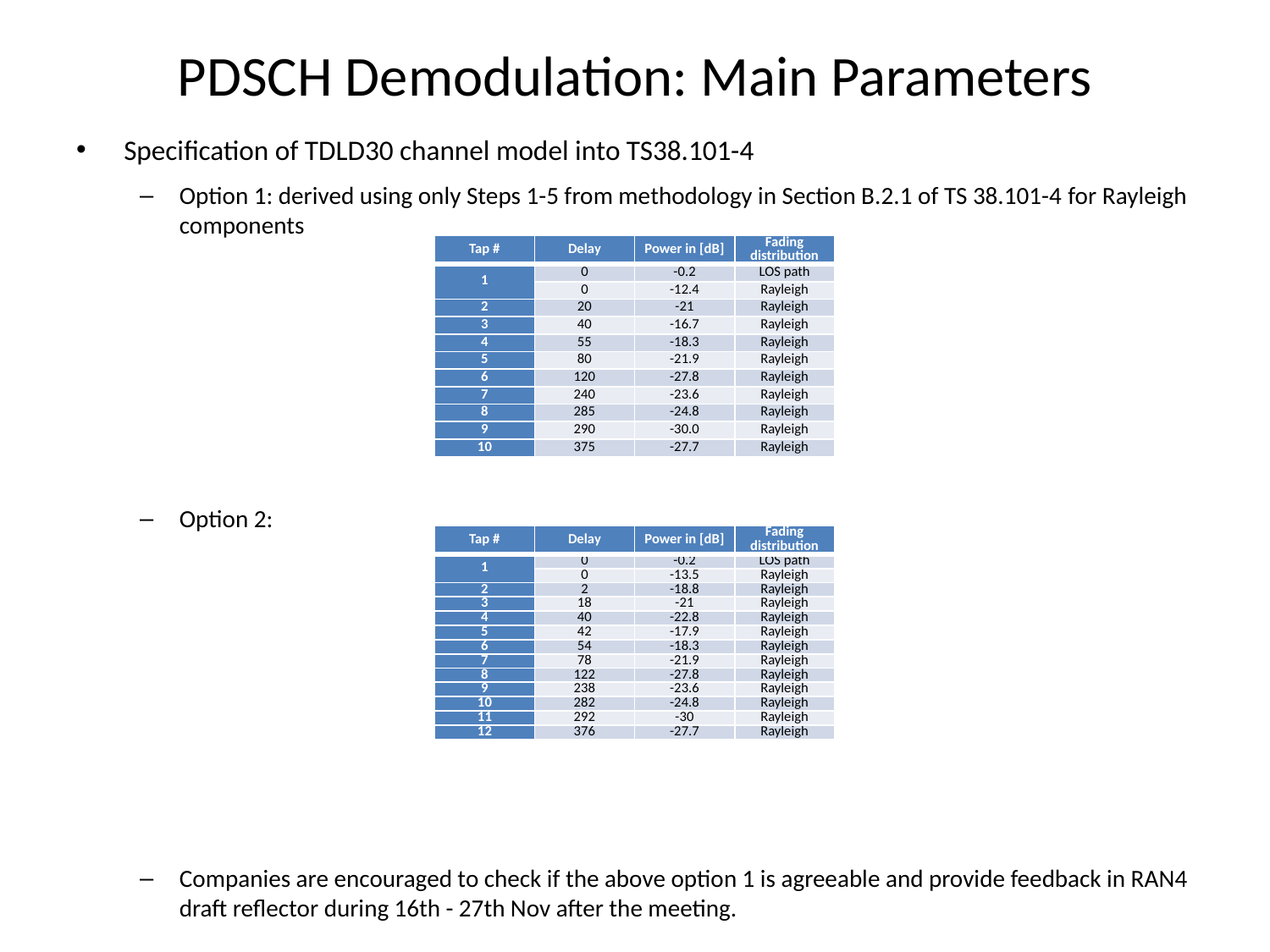

# PDSCH Demodulation: Main Parameters
Specification of TDLD30 channel model into TS38.101-4
Option 1: derived using only Steps 1-5 from methodology in Section B.2.1 of TS 38.101-4 for Rayleigh components

Option 2:

Companies are encouraged to check if the above option 1 is agreeable and provide feedback in RAN4 draft reflector during 16th - 27th Nov after the meeting.
| Tap # | Delay | Power in [dB] | Fading distribution |
| --- | --- | --- | --- |
| 1 | 0 | -0.2 | LOS path |
|  | 0 | -12.4 | Rayleigh |
| 2 | 20 | -21 | Rayleigh |
| 3 | 40 | -16.7 | Rayleigh |
| 4 | 55 | -18.3 | Rayleigh |
| 5 | 80 | -21.9 | Rayleigh |
| 6 | 120 | -27.8 | Rayleigh |
| 7 | 240 | -23.6 | Rayleigh |
| 8 | 285 | -24.8 | Rayleigh |
| 9 | 290 | -30.0 | Rayleigh |
| 10 | 375 | -27.7 | Rayleigh |

| Tap # | Delay | Power in [dB] | Fading distribution |
| --- | --- | --- | --- |
| 1 | 0 | -0.2 | LOS path |
|  | 0 | -13.5 | Rayleigh |
| 2 | 2 | -18.8 | Rayleigh |
| 3 | 18 | -21 | Rayleigh |
| 4 | 40 | -22.8 | Rayleigh |
| 5 | 42 | -17.9 | Rayleigh |
| 6 | 54 | -18.3 | Rayleigh |
| 7 | 78 | -21.9 | Rayleigh |
| 8 | 122 | -27.8 | Rayleigh |
| 9 | 238 | -23.6 | Rayleigh |
| 10 | 282 | -24.8 | Rayleigh |
| 11 | 292 | -30 | Rayleigh |
| 12 | 376 | -27.7 | Rayleigh |